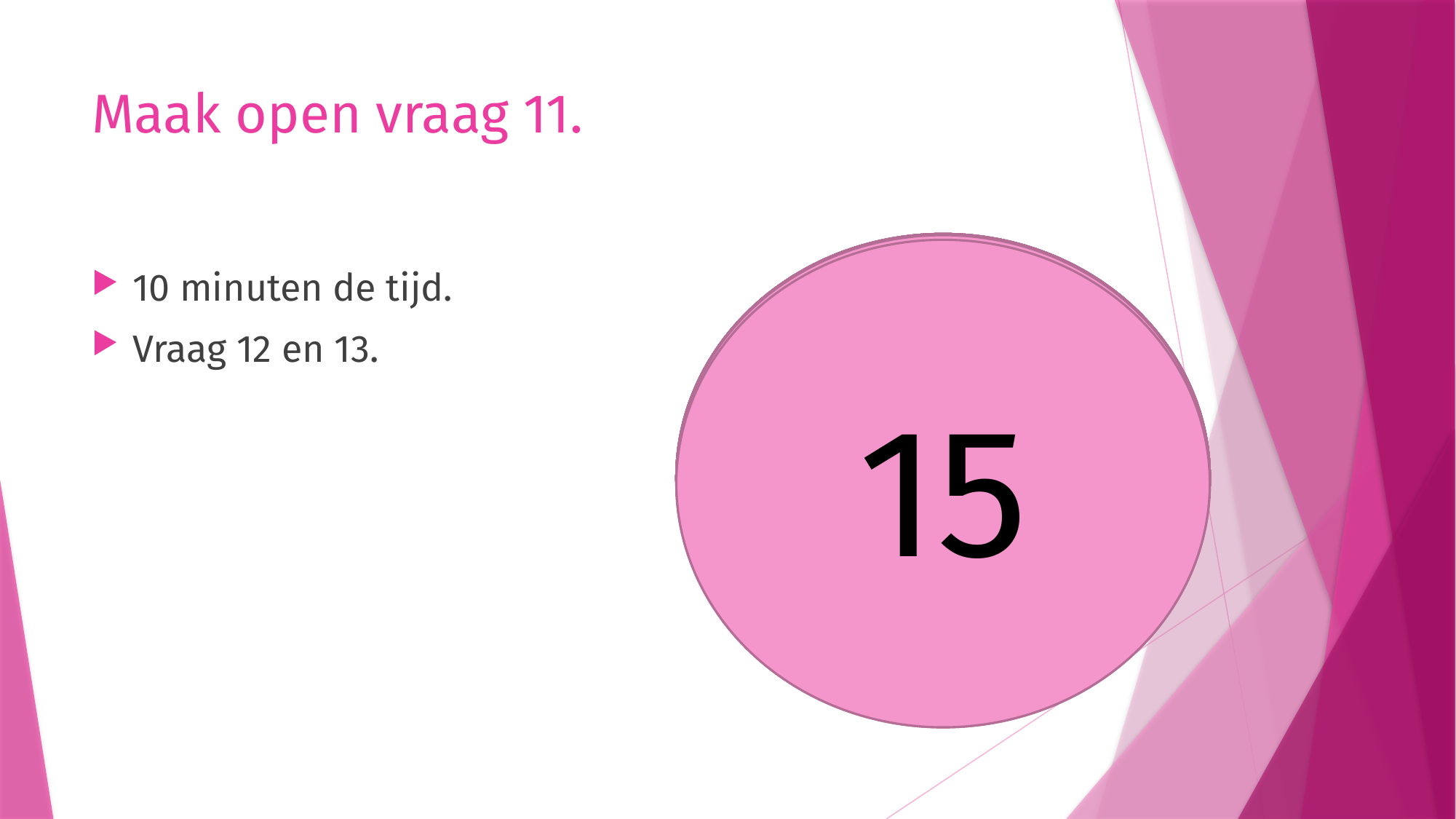

# Maak open vraag 11.
10
9
8
5
6
7
4
3
1
2
14
13
11
15
12
10 minuten de tijd.
Vraag 12 en 13.